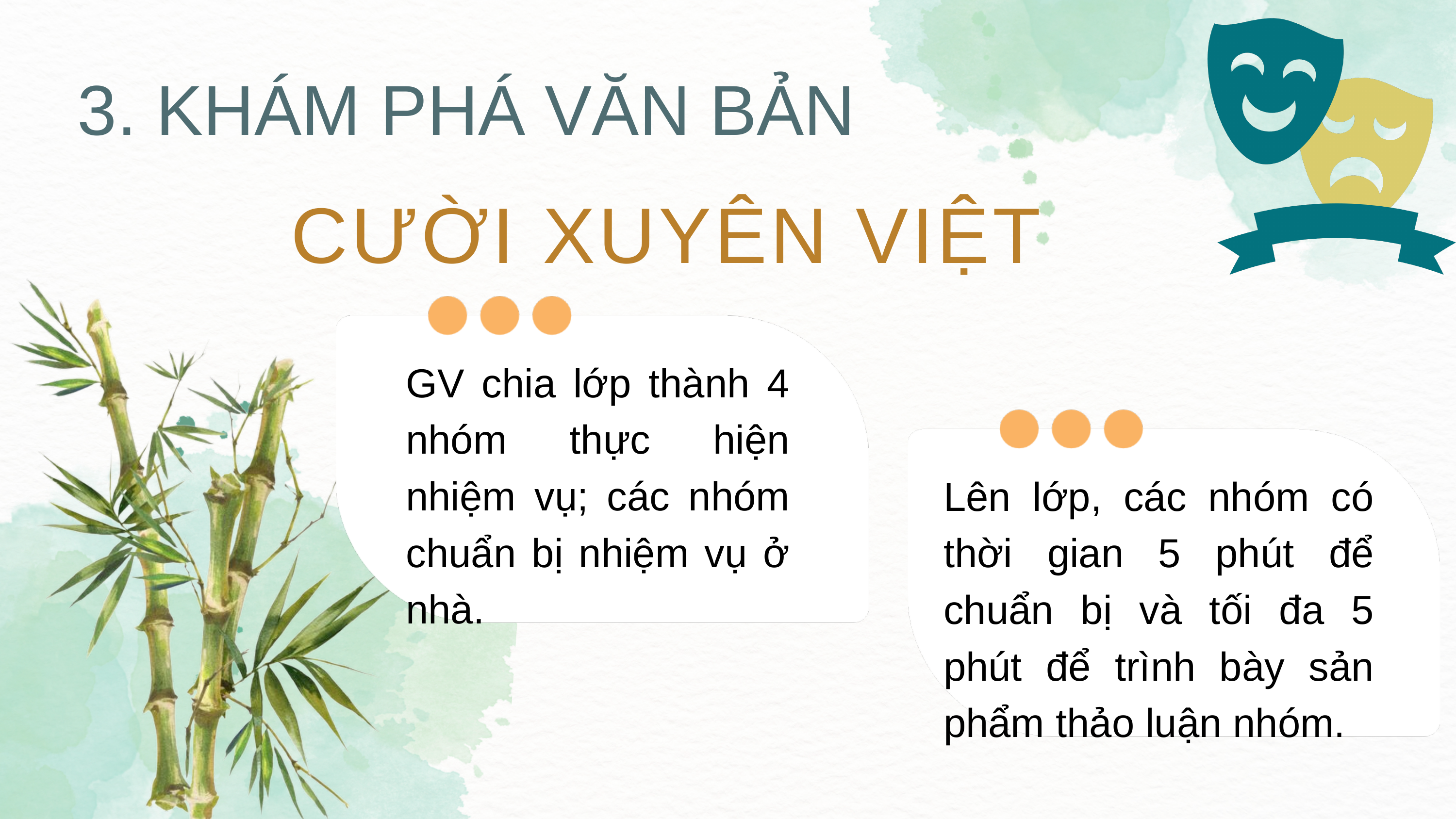

3. KHÁM PHÁ VĂN BẢN
CƯỜI XUYÊN VIỆT

GV chia lớp thành 4 nhóm thực hiện nhiệm vụ; các nhóm chuẩn bị nhiệm vụ ở nhà.

Lên lớp, các nhóm có thời gian 5 phút để chuẩn bị và tối đa 5 phút để trình bày sản phẩm thảo luận nhóm.